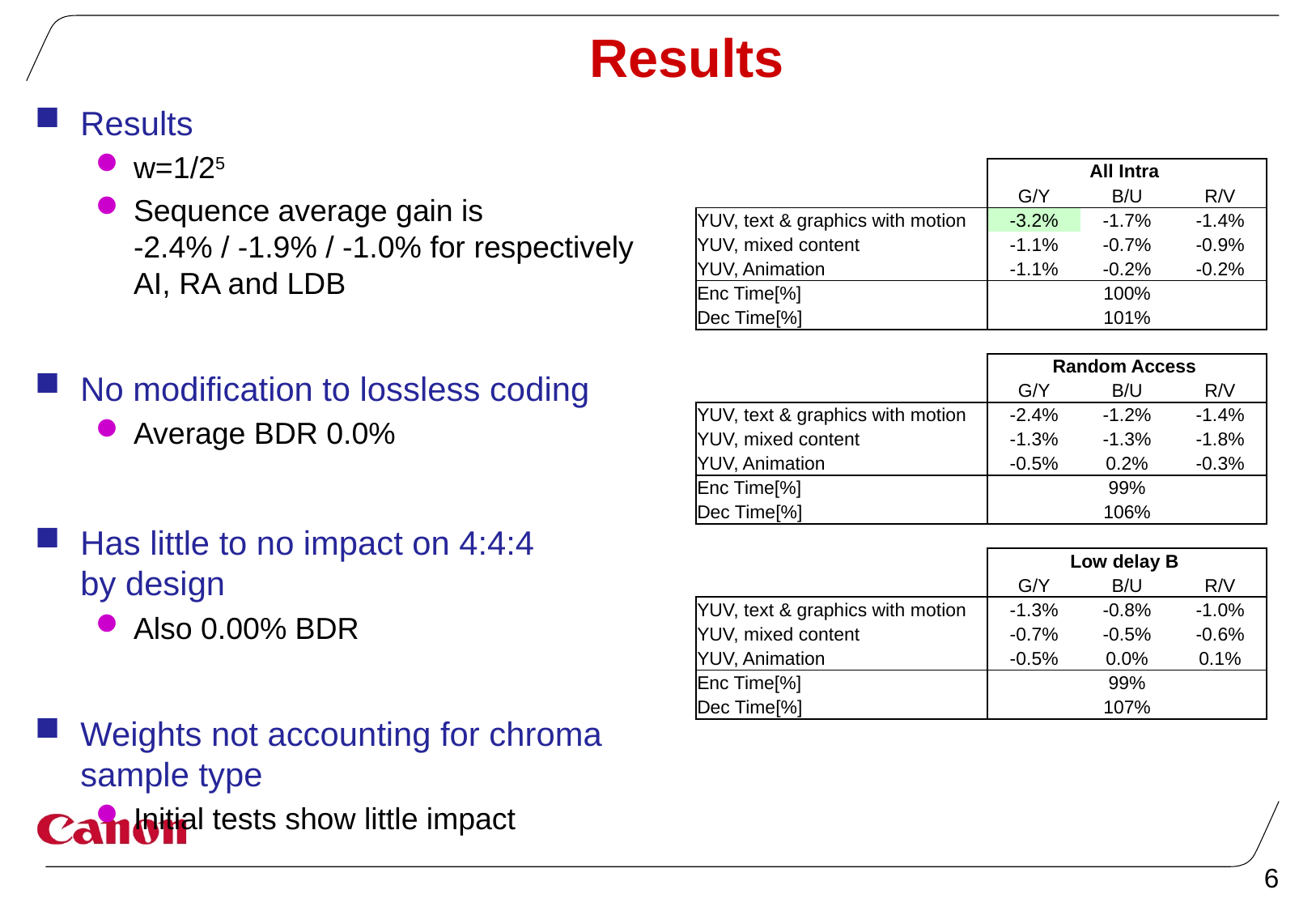

# Results
Results
w=1/25
Sequence average gain is
-2.4% / -1.9% / -1.0% for respectively AI, RA and LDB

No modification to lossless coding
Average BDR 0.0%

Has little to no impact on 4:4:4
by design
Also 0.00% BDR

Weights not accounting for chroma sample type
Initial tests show little impact
|  | All Intra |  |  |
| --- | --- | --- | --- |
|  | G/Y | B/U | R/V |
| YUV, text & graphics with motion | -3.2% | -1.7% | -1.4% |
| YUV, mixed content | -1.1% | -0.7% | -0.9% |
| YUV, Animation | -1.1% | -0.2% | -0.2% |
| Enc Time[%] | 100% |  |  |
| Dec Time[%] | 101% |  |  |
|  |  |  |  |
|  | Random Access |  |  |
|  | G/Y | B/U | R/V |
| YUV, text & graphics with motion | -2.4% | -1.2% | -1.4% |
| YUV, mixed content | -1.3% | -1.3% | -1.8% |
| YUV, Animation | -0.5% | 0.2% | -0.3% |
| Enc Time[%] | 99% |  |  |
| Dec Time[%] | 106% |  |  |
|  |  |  |  |
|  | Low delay B |  |  |
|  | G/Y | B/U | R/V |
| YUV, text & graphics with motion | -1.3% | -0.8% | -1.0% |
| YUV, mixed content | -0.7% | -0.5% | -0.6% |
| YUV, Animation | -0.5% | 0.0% | 0.1% |
| Enc Time[%] | 99% |  |  |
| Dec Time[%] | 107% |  |  |
6